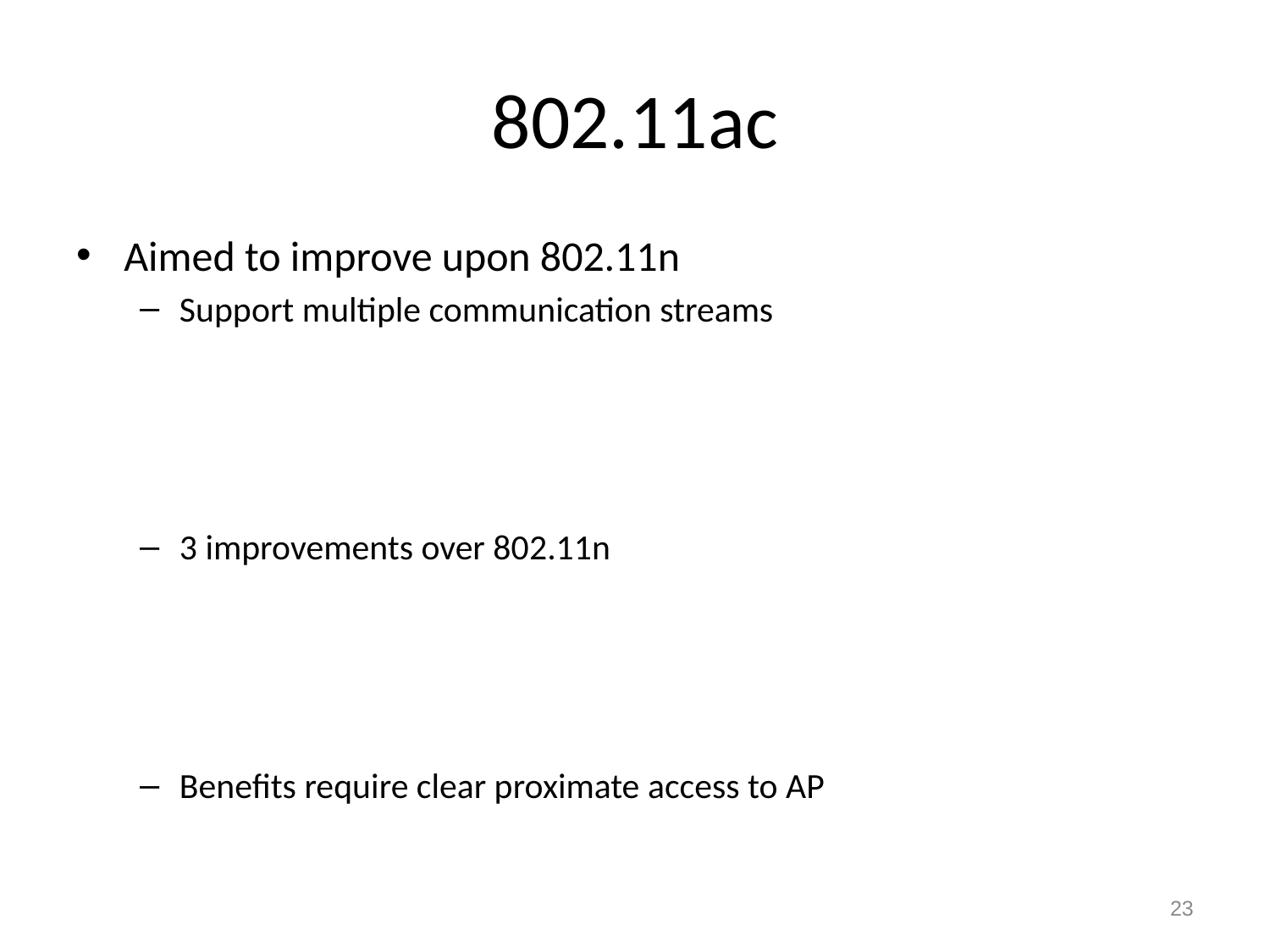

# 802.11ac
Aimed to improve upon 802.11n
Support multiple communication streams

3 improvements over 802.11n

Benefits require clear proximate access to AP

23